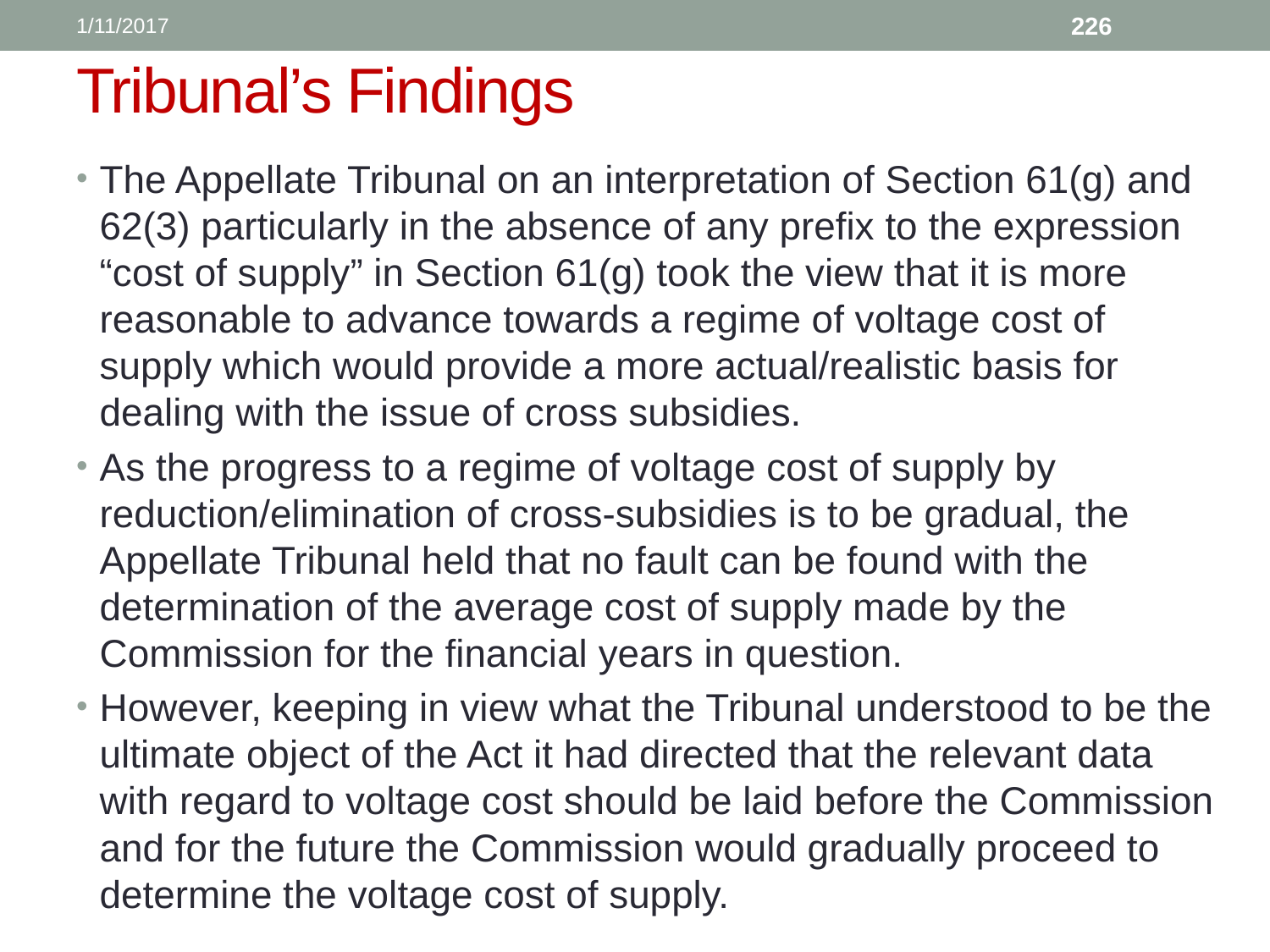

1/11/2017
226
# Tribunal’s Findings
The Appellate Tribunal on an interpretation of Section 61(g) and 62(3) particularly in the absence of any prefix to the expression “cost of supply” in Section 61(g) took the view that it is more reasonable to advance towards a regime of voltage cost of supply which would provide a more actual/realistic basis for dealing with the issue of cross subsidies.
As the progress to a regime of voltage cost of supply by reduction/elimination of cross-subsidies is to be gradual, the Appellate Tribunal held that no fault can be found with the determination of the average cost of supply made by the Commission for the financial years in question.
However, keeping in view what the Tribunal understood to be the ultimate object of the Act it had directed that the relevant data with regard to voltage cost should be laid before the Commission and for the future the Commission would gradually proceed to determine the voltage cost of supply.